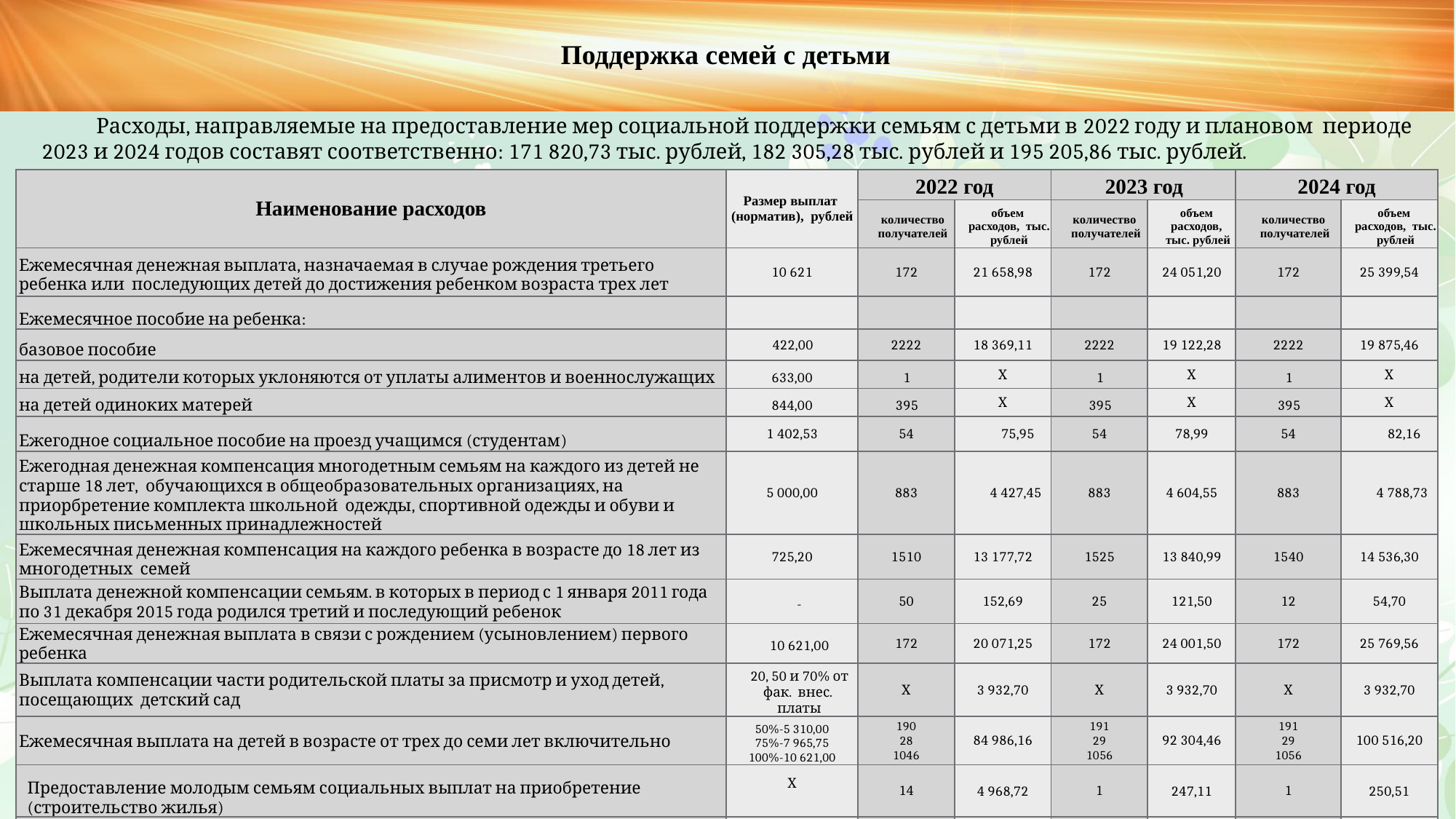

Поддержка семей с детьми
Расходы, направляемые на предоставление мер социальной поддержки семьям с детьми в 2022 году и плановом  периоде 2023 и 2024 годов составят соответственно: 171 820,73 тыс. рублей, 182 305,28 тыс. рублей и 195 205,86 тыс. рублей.
| Наименование расходов | Размер выплат (норматив), рублей | 2022 год |  | 2023 год |  | 2024 год |  |
| --- | --- | --- | --- | --- | --- | --- | --- |
|  |  | количество получателей | объем расходов, тыс. рублей | количество получателей | объем расходов, тыс. рублей | количество получателей | объем расходов, тыс. рублей |
| Ежемесячная денежная выплата, назначаемая в случае рождения третьего ребенка или последующих детей до достижения ребенком возраста трех лет | 10 621 | 172 | 21 658,98 | 172 | 24 051,20 | 172 | 25 399,54 |
| Ежемесячное пособие на ребенка: |  |  |  |  |  |  |  |
| базовое пособие | 422,00 | 2222 | 18 369,11 | 2222 | 19 122,28 | 2222 | 19 875,46 |
| на детей, родители которых уклоняются от уплаты алиментов и военнослужащих | 633,00 | 1 | Х | 1 | Х | 1 | Х |
| на детей одиноких матерей | 844,00 | 395 | Х | 395 | Х | 395 | Х |
| Ежегодное социальное пособие на проезд учащимся (студентам) | 1 402,53 | 54 | 75,95 | 54 | 78,99 | 54 | 82,16 |
| Ежегодная денежная компенсация многодетным семьям на каждого из детей не старше 18 лет, обучающихся в общеобразовательных организациях, на приорбретение комплекта школьной одежды, спортивной одежды и обуви и школьных письменных принадлежностей | 5 000,00 | 883 | 4 427,45 | 883 | 4 604,55 | 883 | 4 788,73 |
| Ежемесячная денежная компенсация на каждого ребенка в возрасте до 18 лет из многодетных семей | 725,20 | 1510 | 13 177,72 | 1525 | 13 840,99 | 1540 | 14 536,30 |
| Выплата денежной компенсации семьям. в которых в период с 1 января 2011 года по 31 декабря 2015 года родился третий и последующий ребенок | - | 50 | 152,69 | 25 | 121,50 | 12 | 54,70 |
| Ежемесячная денежная выплата в связи с рождением (усыновлением) первого ребенка | 10 621,00 | 172 | 20 071,25 | 172 | 24 001,50 | 172 | 25 769,56 |
| Выплата компенсации части родительской платы за присмотр и уход детей, посещающих детский сад | 20, 50 и 70% от фак. внес. платы | Х | 3 932,70 | Х | 3 932,70 | Х | 3 932,70 |
| Ежемесячная выплата на детей в возрасте от трех до семи лет включительно | 50%-5 310,00 75%-7 965,75 100%-10 621,00 | 190 28 1046 | 84 986,16 | 191 29 1056 | 92 304,46 | 191 29 1056 | 100 516,20 |
| Предоставление молодым семьям социальных выплат на приобретение (строительство жилья) | Х | 14 | 4 968,72 | 1 | 247,11 | 1 | 250,51 |
| Итого | - | Х | 171 820,73 | Х | 182 305,28 | Х | 195 205,86 |